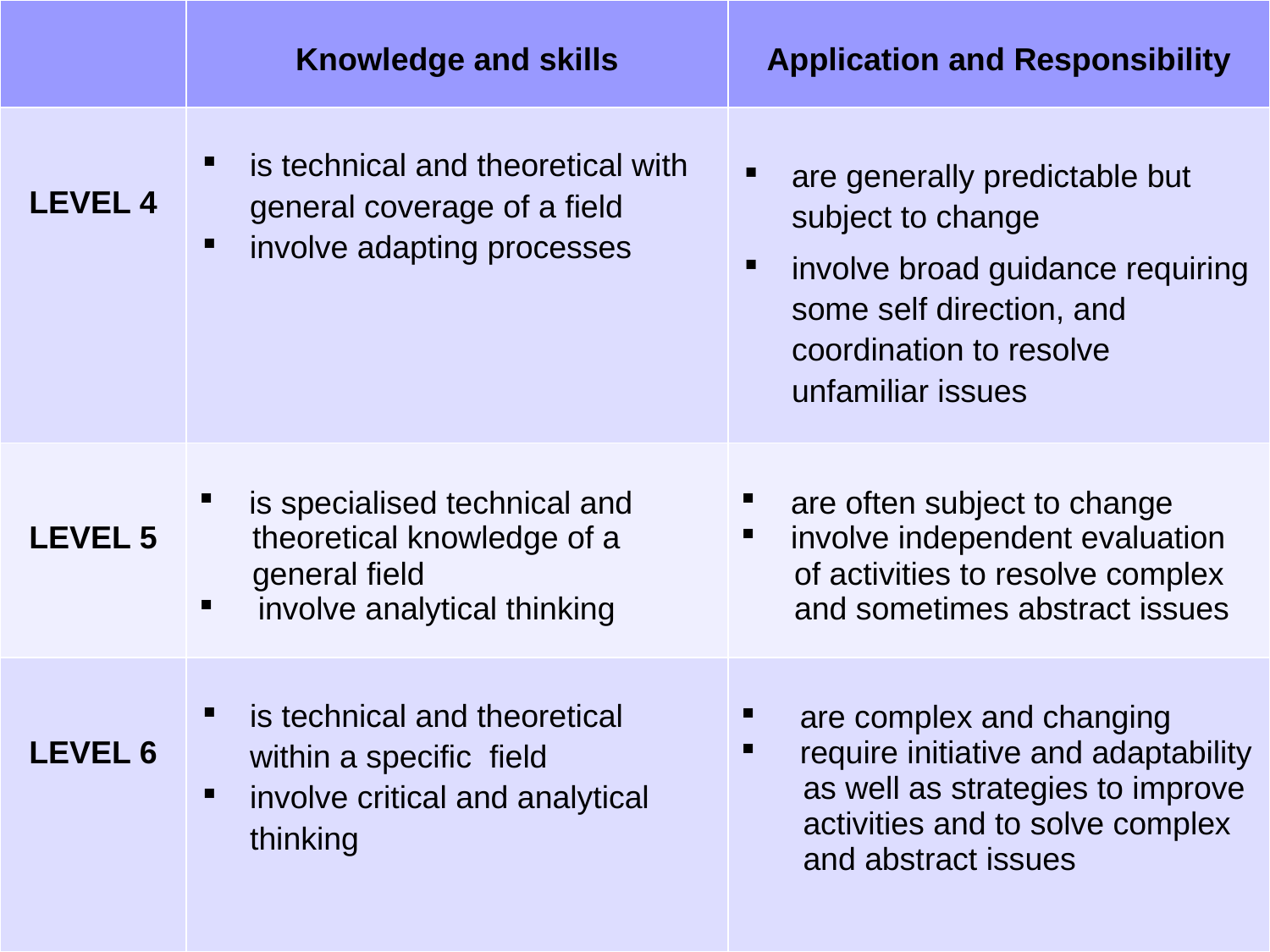

|  | Knowledge and skills | Application and Responsibility |
| --- | --- | --- |
| LEVEL 4 | is technical and theoretical with general coverage of a field involve adapting processes | are generally predictable but subject to change involve broad guidance requiring some self direction, and coordination to resolve unfamiliar issues |
| LEVEL 5 | is specialised technical and theoretical knowledge of a general field involve analytical thinking | are often subject to change involve independent evaluation of activities to resolve complex and sometimes abstract issues |
| LEVEL 6 | is technical and theoretical within a specific field involve critical and analytical thinking | are complex and changing require initiative and adaptability as well as strategies to improve activities and to solve complex and abstract issues |